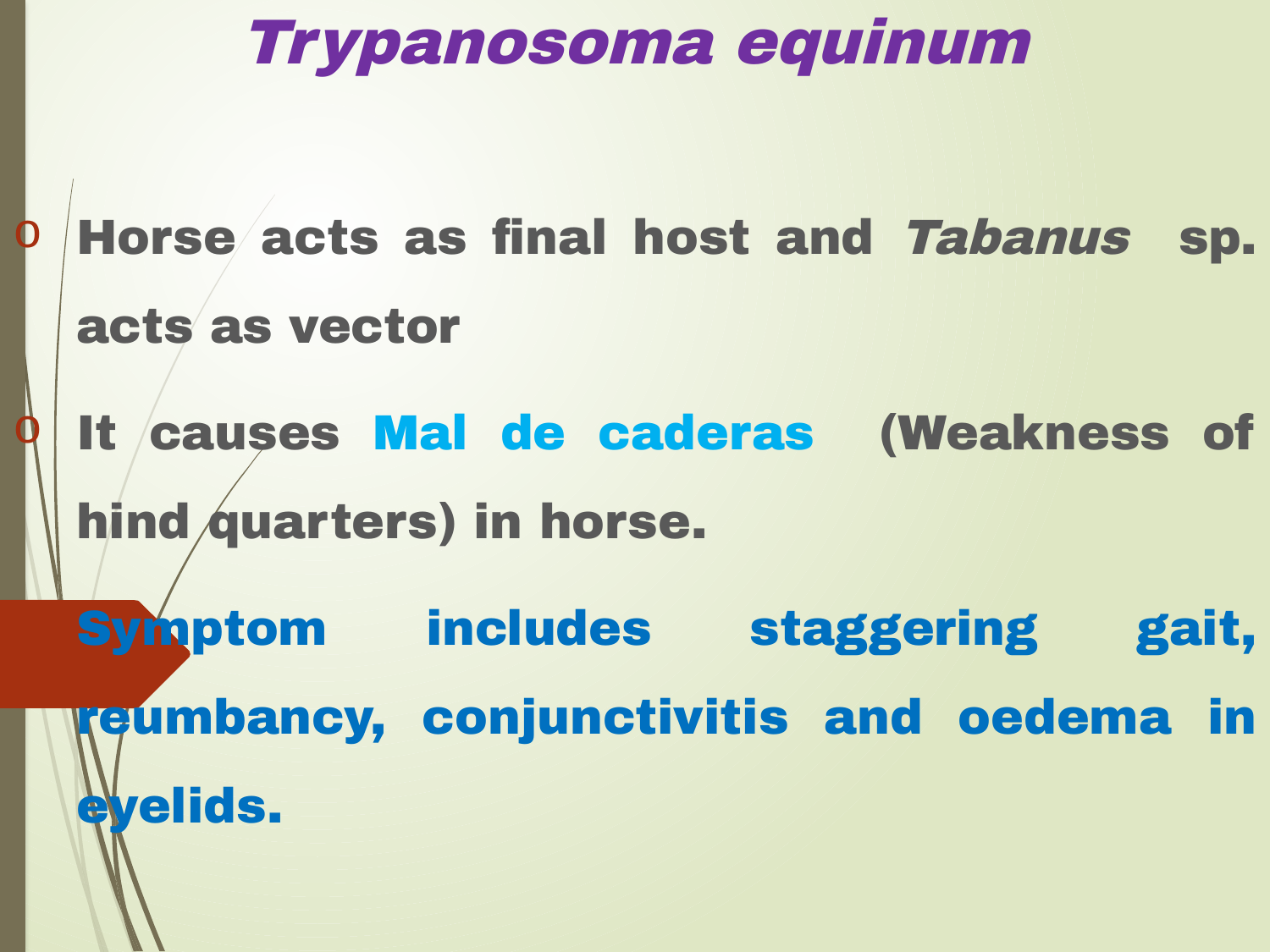

# Trypanosoma equinum
Horse acts as final host and Tabanus  sp. acts as vector
It causes Mal de caderas  (Weakness of hind quarters) in horse.
Symptom includes staggering gait, reumbancy, conjunctivitis and oedema in eyelids.